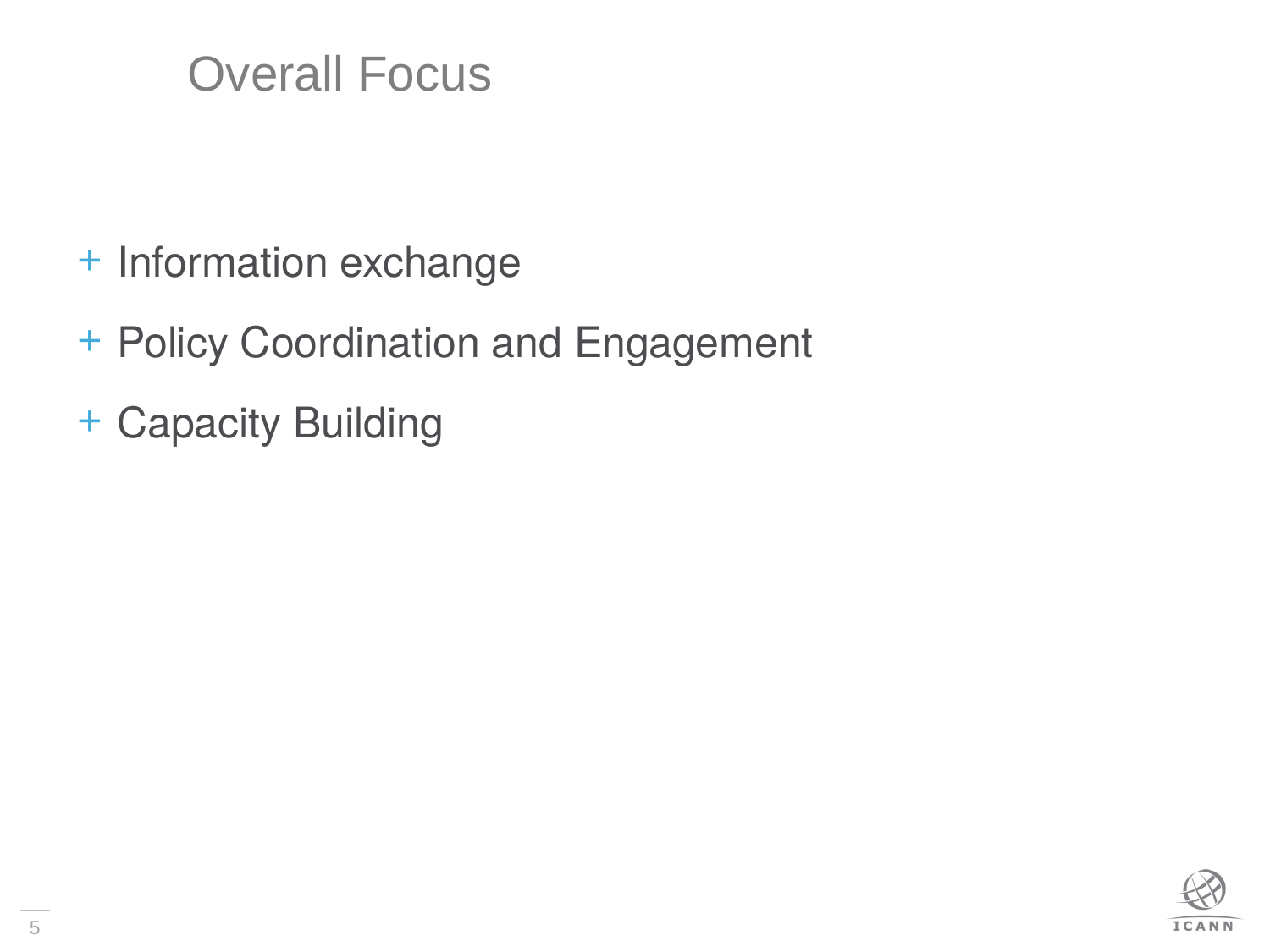

# Overall Focus
Information exchange
Policy Coordination and Engagement
Capacity Building